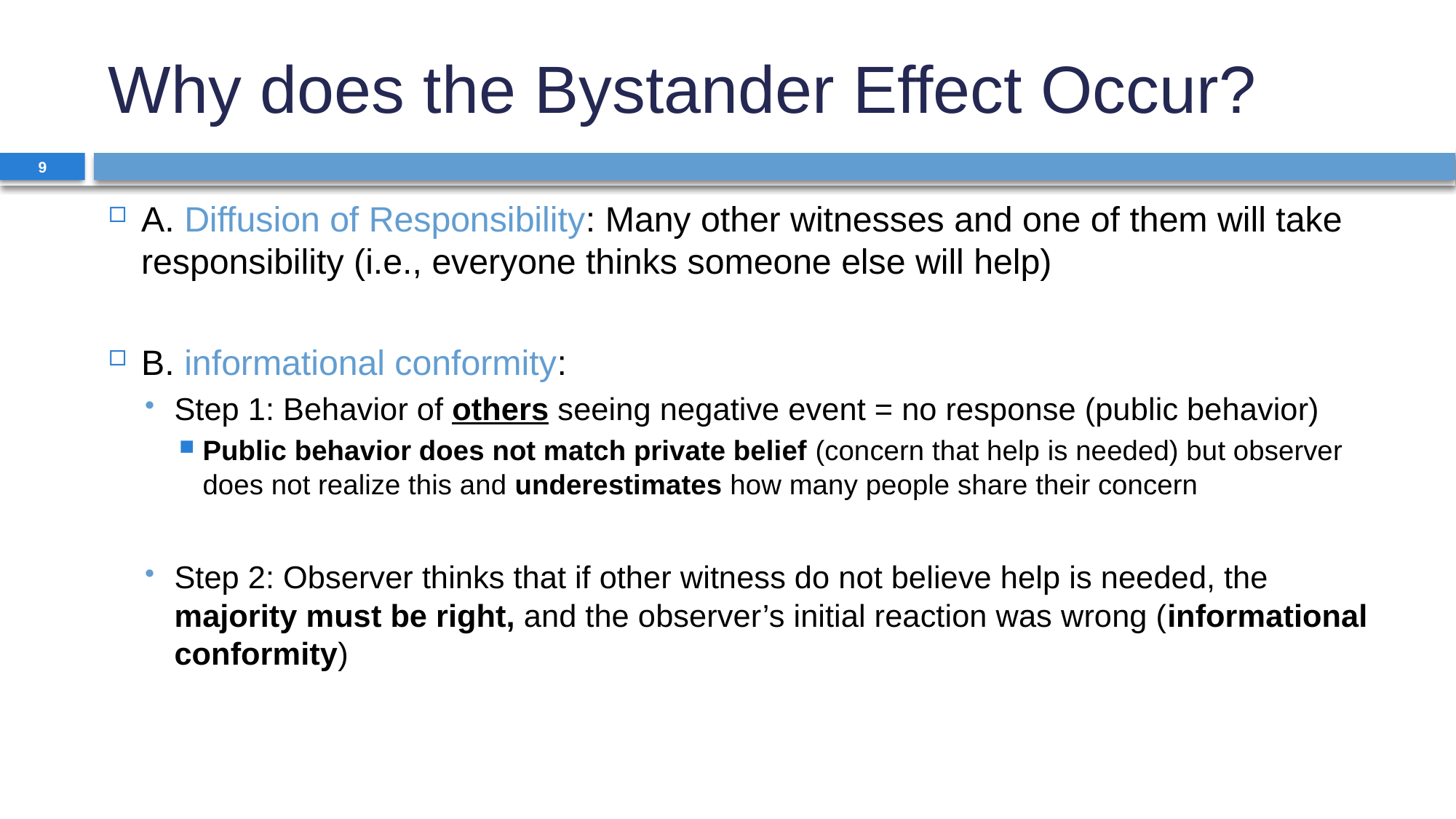

# Why does the Bystander Effect Occur?
9
A. Diffusion of Responsibility: Many other witnesses and one of them will take responsibility (i.e., everyone thinks someone else will help)

B. informational conformity:
Step 1: Behavior of others seeing negative event = no response (public behavior)
Public behavior does not match private belief (concern that help is needed) but observer does not realize this and underestimates how many people share their concern

Step 2: Observer thinks that if other witness do not believe help is needed, the majority must be right, and the observer’s initial reaction was wrong (informational conformity)